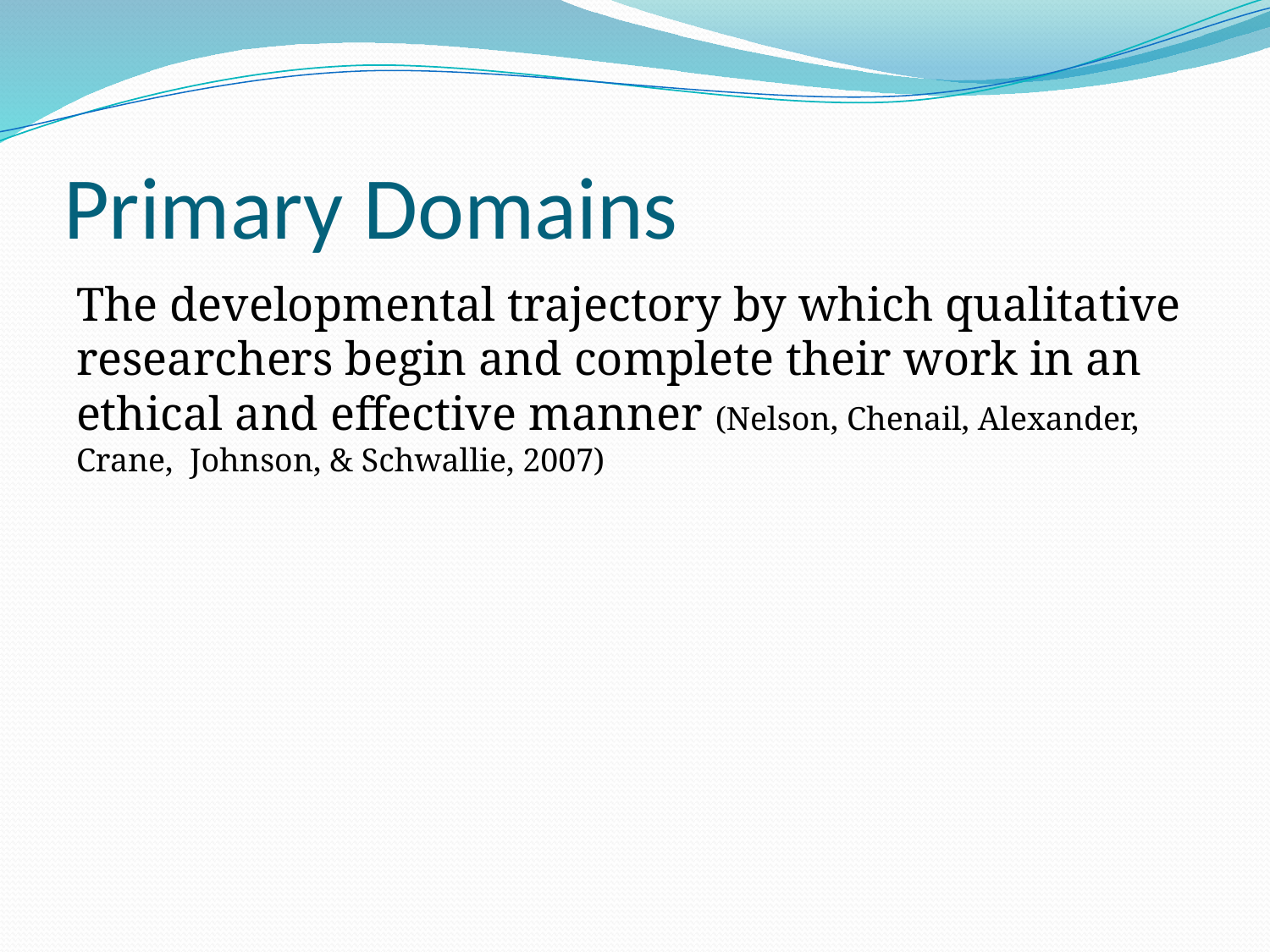

# Primary Domains
The developmental trajectory by which qualitative researchers begin and complete their work in an ethical and effective manner (Nelson, Chenail, Alexander, Crane,  Johnson, & Schwallie, 2007)